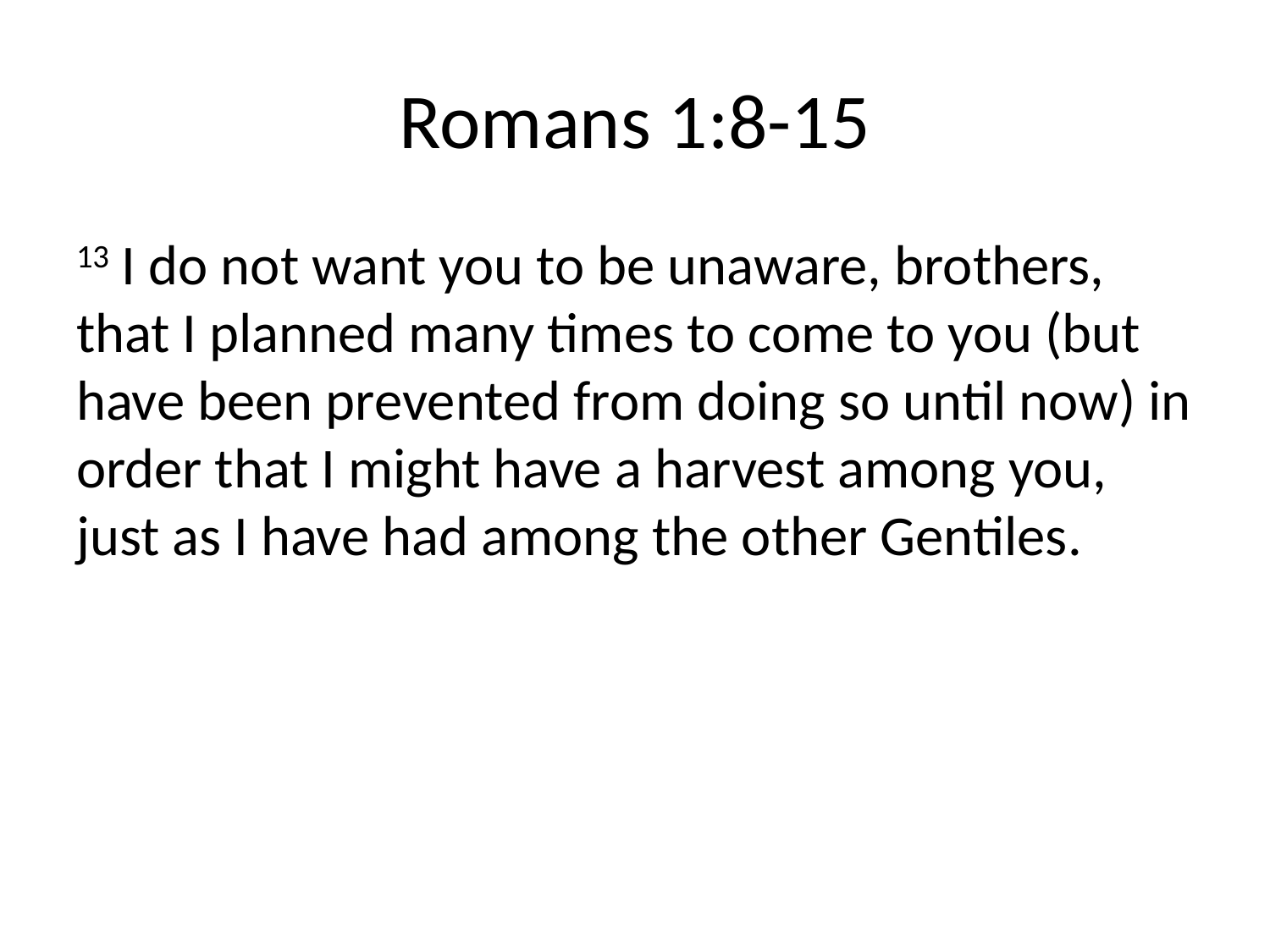

# Romans 1:8-15
13 I do not want you to be unaware, brothers, that I planned many times to come to you (but have been prevented from doing so until now) in order that I might have a harvest among you, just as I have had among the other Gentiles.